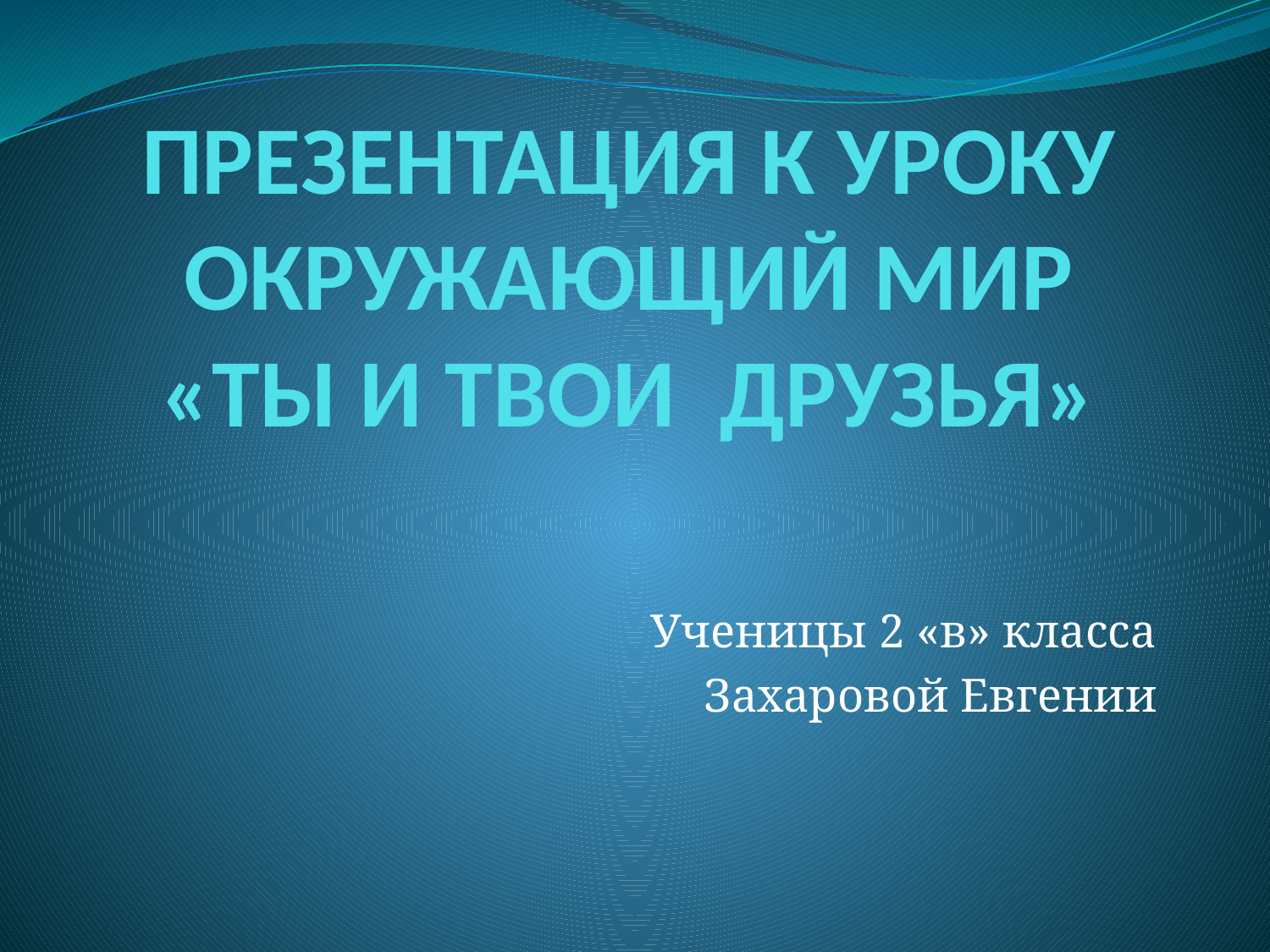

# ПРЕЗЕНТАЦИЯ К УРОКУ ОКРУЖАЮЩИЙ МИР «ТЫ И ТВОИ  ДРУЗЬЯ»
Ученицы 2 «в» класса
Захаровой Евгении